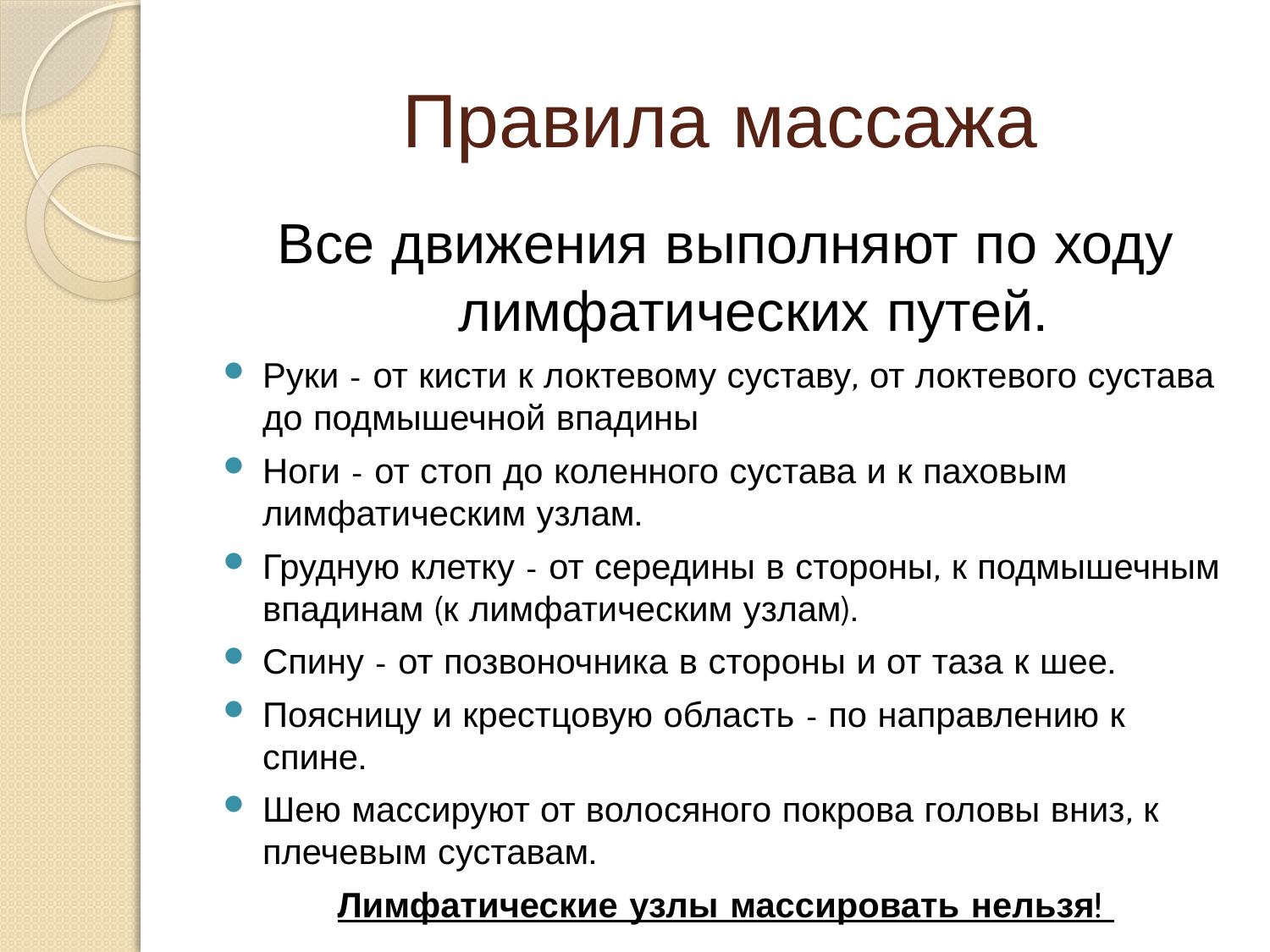

# Правила массажа
Все движения выполняют по ходу лимфатических путей.
Руки - от кисти к локтевому суставу, от локтевого сустава до подмышечной впадины
Ноги - от стоп до коленного сустава и к паховым лимфатическим узлам.
Грудную клетку - от середины в стороны, к подмышечным впадинам (к лимфатическим узлам).
Спину - от позвоночника в стороны и от таза к шее.
Поясницу и крестцовую область - по направлению к спине.
Шею массируют от волосяного покрова головы вниз, к плечевым суставам.
Лимфатические узлы массировать нельзя!